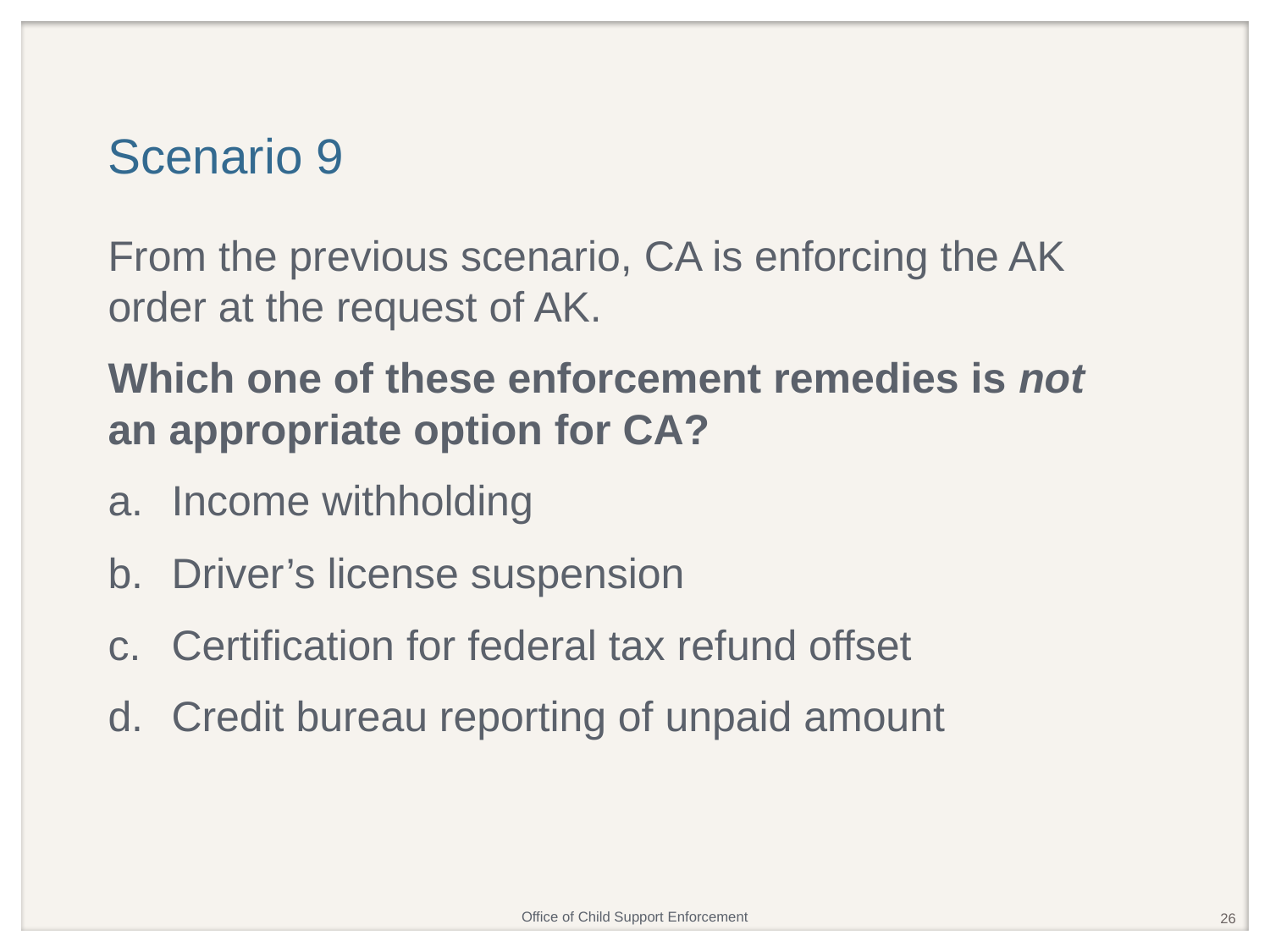

# Scenario 9
From the previous scenario, CA is enforcing the AK order at the request of AK.
Which one of these enforcement remedies is not an appropriate option for CA?
Income withholding
Driver’s license suspension
Certification for federal tax refund offset
Credit bureau reporting of unpaid amount
26